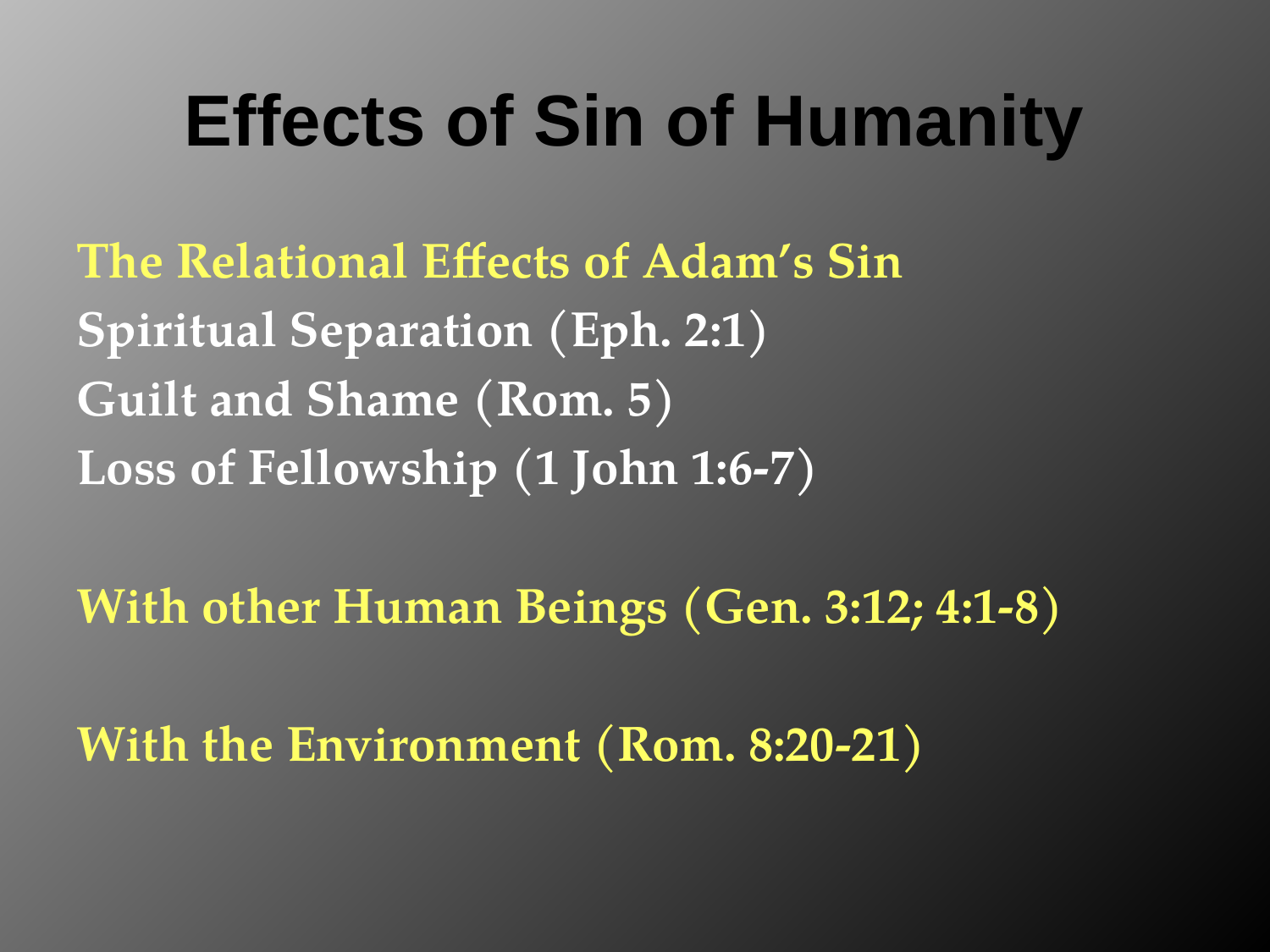

# Effects of Sin of Humanity
The Relational Effects of Adam’s Sin
Spiritual Separation (Eph. 2:1)
Guilt and Shame (Rom. 5)
Loss of Fellowship (1 John 1:6-7)

With other Human Beings (Gen. 3:12; 4:1-8)

With the Environment (Rom. 8:20-21)